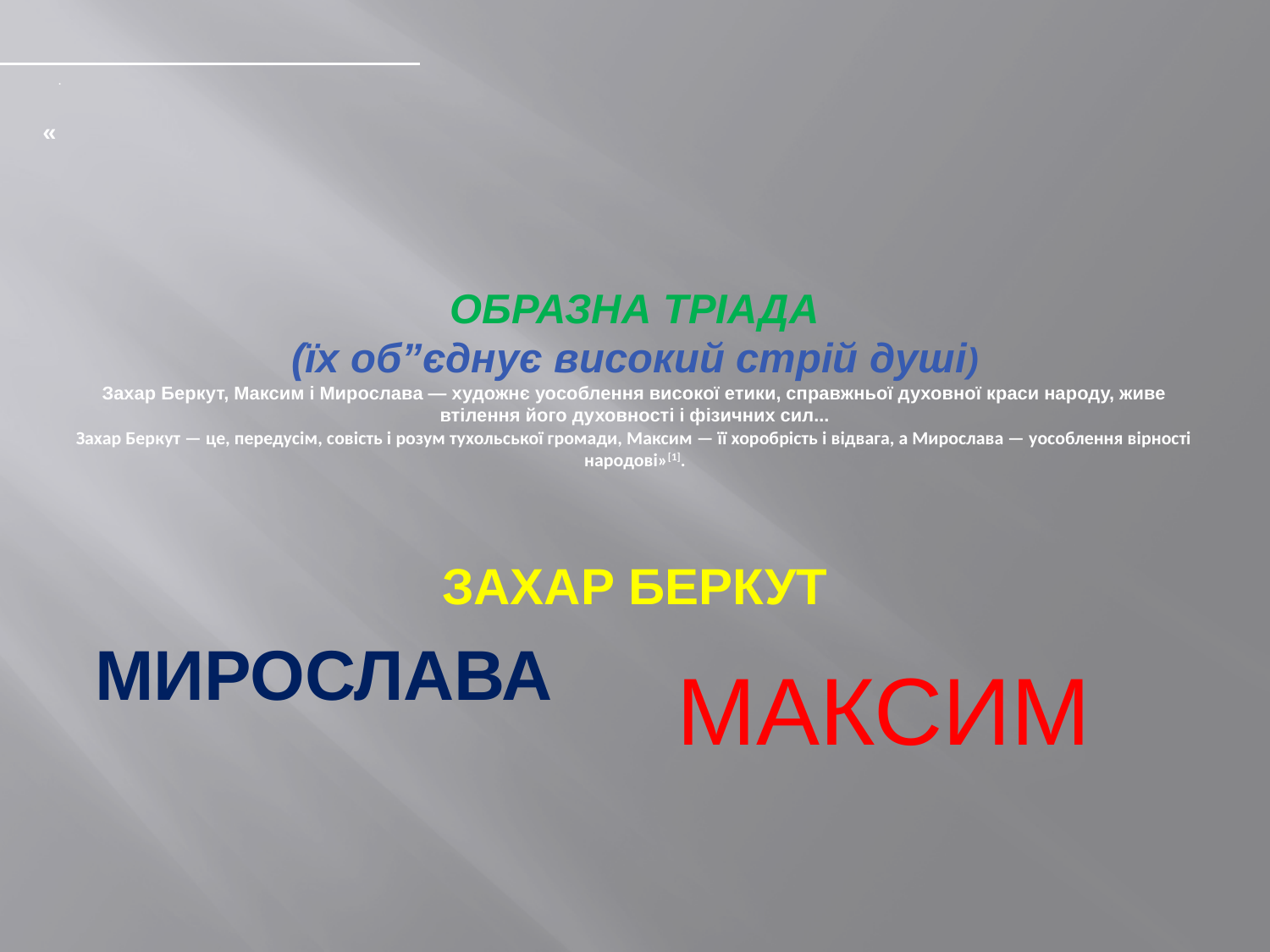

.
«
# ОБРАЗНА ТРІАДА (їх об”єднує високий стрій душі) Захар Беркут, Максим і Мирослава — художнє уособлення високої етики, справжньої духовної краси народу, живе втілення його духовності і фізичних сил... Захар Беркут — це, передусім, совість і розум тухольської громади, Максим — її хоробрість і відвага, а Мирослава — уособлення вірності народові»[1]. ЗАХАР БЕРКУТ

МИРОСЛАВА

МАКСИМ